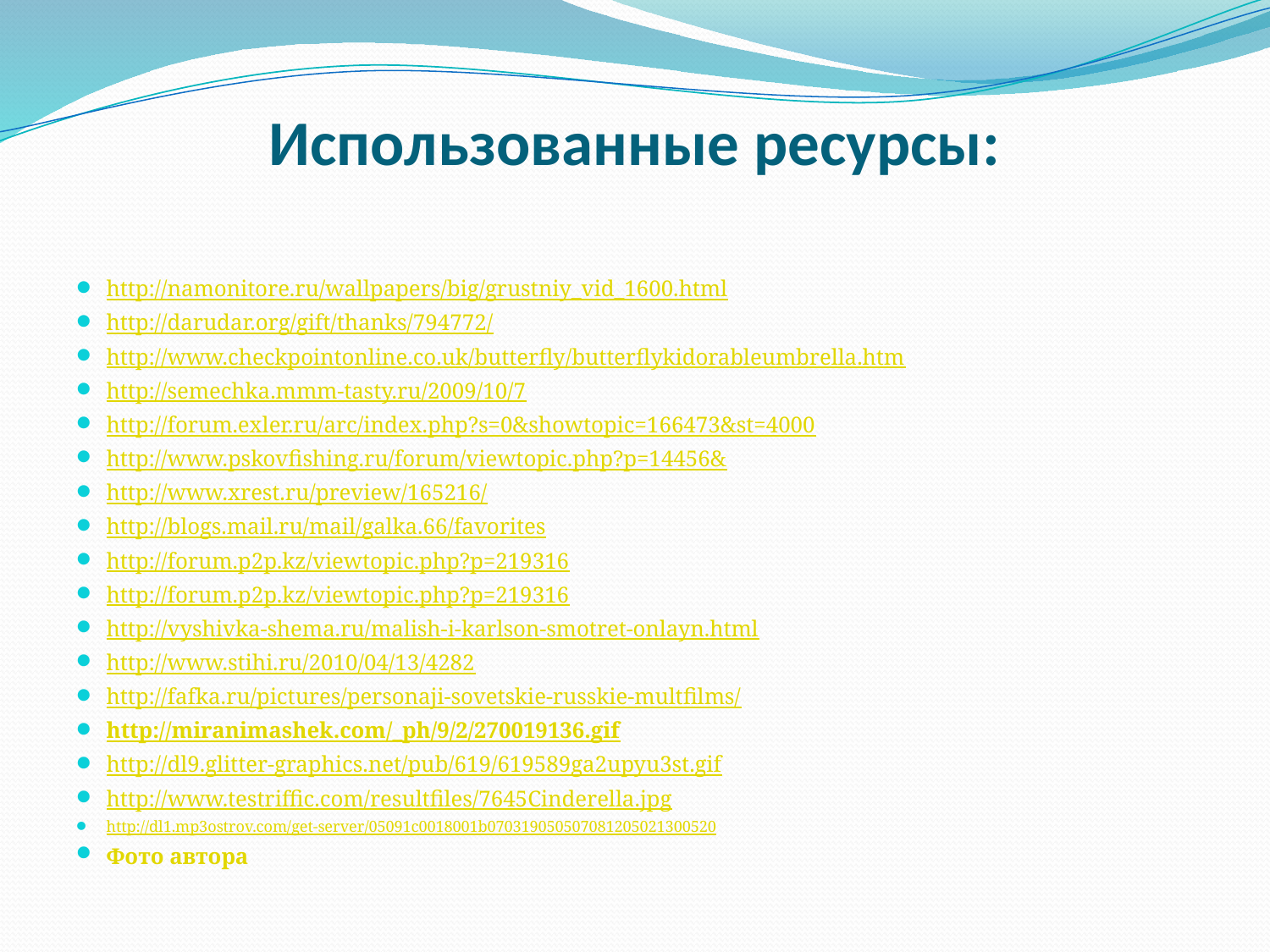

# Использованные ресурсы:
http://namonitore.ru/wallpapers/big/grustniy_vid_1600.html
http://darudar.org/gift/thanks/794772/
http://www.checkpointonline.co.uk/butterfly/butterflykidorableumbrella.htm
http://semechka.mmm-tasty.ru/2009/10/7
http://forum.exler.ru/arc/index.php?s=0&showtopic=166473&st=4000
http://www.pskovfishing.ru/forum/viewtopic.php?p=14456&
http://www.xrest.ru/preview/165216/
http://blogs.mail.ru/mail/galka.66/favorites
http://forum.p2p.kz/viewtopic.php?p=219316
http://forum.p2p.kz/viewtopic.php?p=219316
http://vyshivka-shema.ru/malish-i-karlson-smotret-onlayn.html
http://www.stihi.ru/2010/04/13/4282
http://fafka.ru/pictures/personaji-sovetskie-russkie-multfilms/
http://miranimashek.com/_ph/9/2/270019136.gif
http://dl9.glitter-graphics.net/pub/619/619589ga2upyu3st.gif
http://www.testriffic.com/resultfiles/7645Cinderella.jpg
http://dl1.mp3ostrov.com/get-server/05091c0018001b070319050507081205021300520
Фото автора